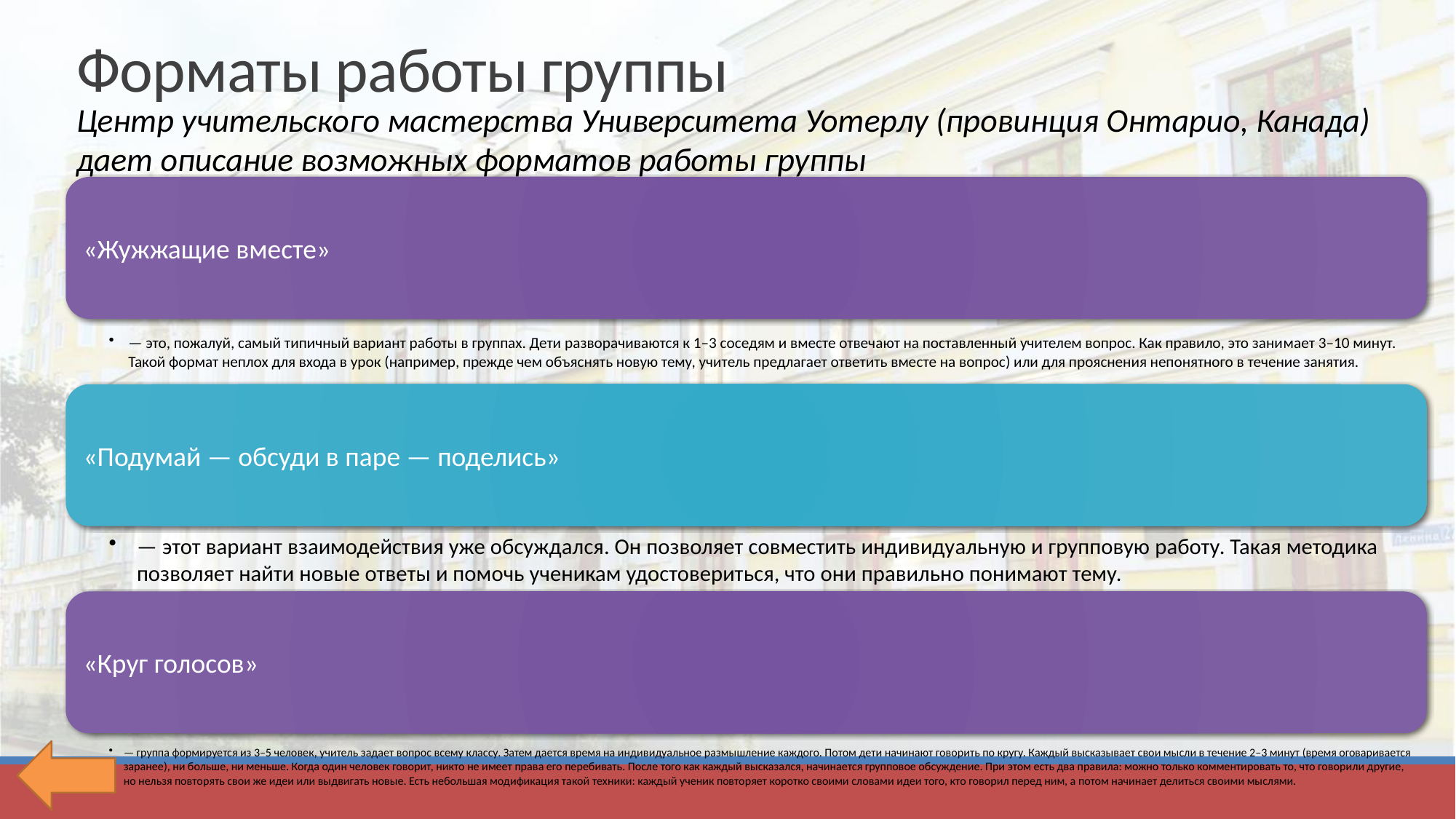

# Форматы работы группы
Центр учительского мастерства Университета Уотерлу (провин­ция Онтарио, Канада) дает описание возможных форматов работы группы
«Жужжащие вместе»
«Подумай — обсуди в паре — поделись»
«Круг голосов»
— это, пожалуй, самый типичный вариант работы в группах. Дети разворачиваются к 1–3 соседям и вместе отвечают на поставленный учителем вопрос. Как правило, это зани­мает 3–10 минут. Такой формат неплох для входа в урок (например, прежде чем объяснять новую тему, учитель предлагает ответить вме­сте на вопрос) или для прояснения непонятного в течение занятия.
— этот вариант взаимо­действия уже обсуждался. Он позволяет совместить индивидуальную и групповую работу. Такая методика позволяет найти новые ответы и помочь ученикам удостовериться, что они правильно понимают тему.
— группа формируется из 3–5 человек, учитель задает вопрос всему классу. Затем дается время на индивидуаль­ное размышление каждого. Потом дети начинают говорить по кругу. Каждый высказывает свои мысли в течение 2–3 минут (время ого­варивается заранее), ни больше, ни меньше. Когда один человек говорит, никто не имеет права его перебивать. После того как каждый высказался, начинается групповое обсуждение. При этом есть два правила: можно только комментировать то, что говорили другие, но нельзя повторять свои же идеи или выдвигать новые. Есть небольшая модификация такой техники: каждый ученик по­вторяет коротко своими словами идеи того, кто говорил перед ним, а потом начинает делиться своими мыслями.